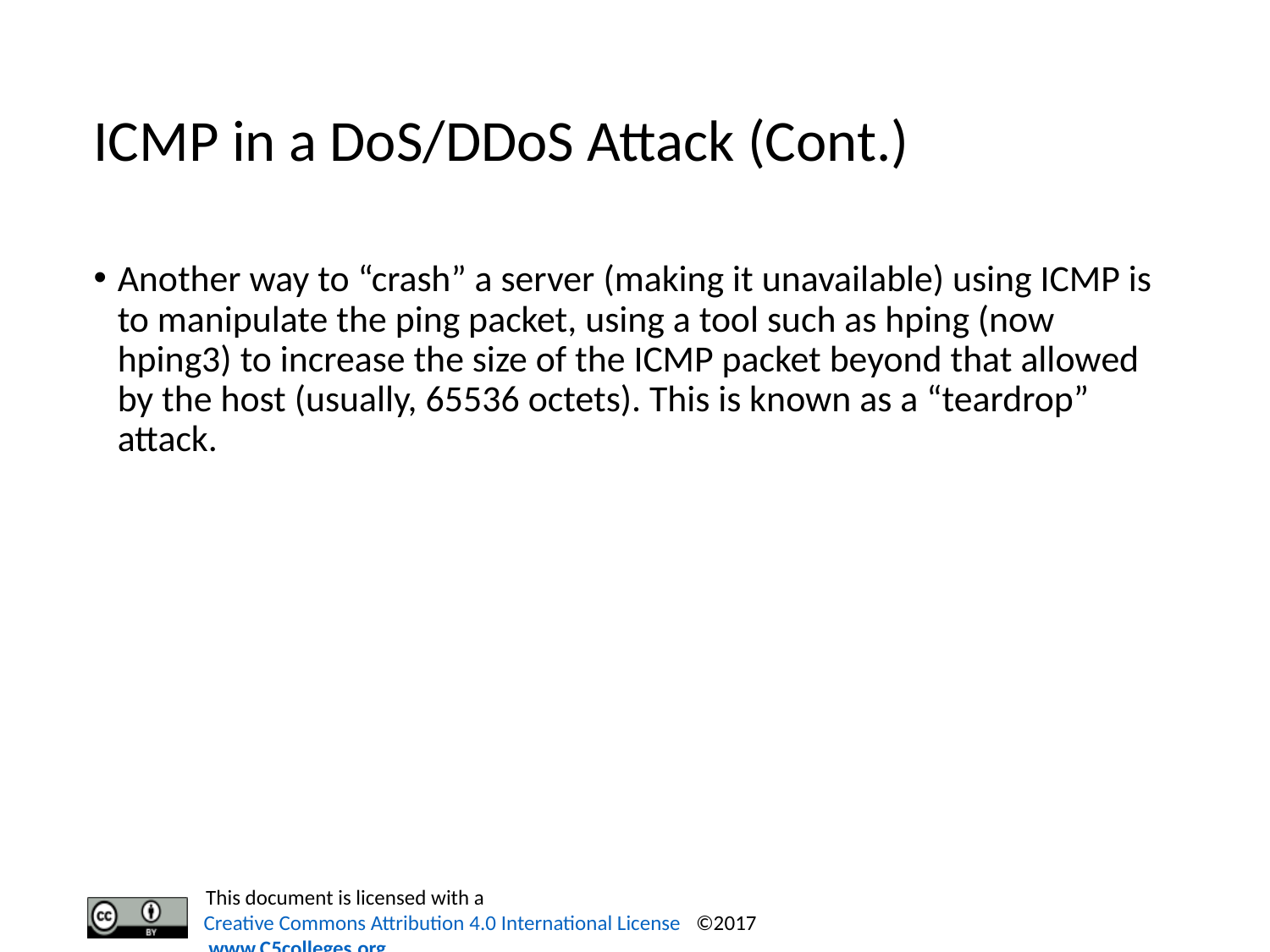

# ICMP in a DoS/DDoS Attack (Cont.)
Another way to “crash” a server (making it unavailable) using ICMP is to manipulate the ping packet, using a tool such as hping (now hping3) to increase the size of the ICMP packet beyond that allowed by the host (usually, 65536 octets). This is known as a “teardrop” attack.